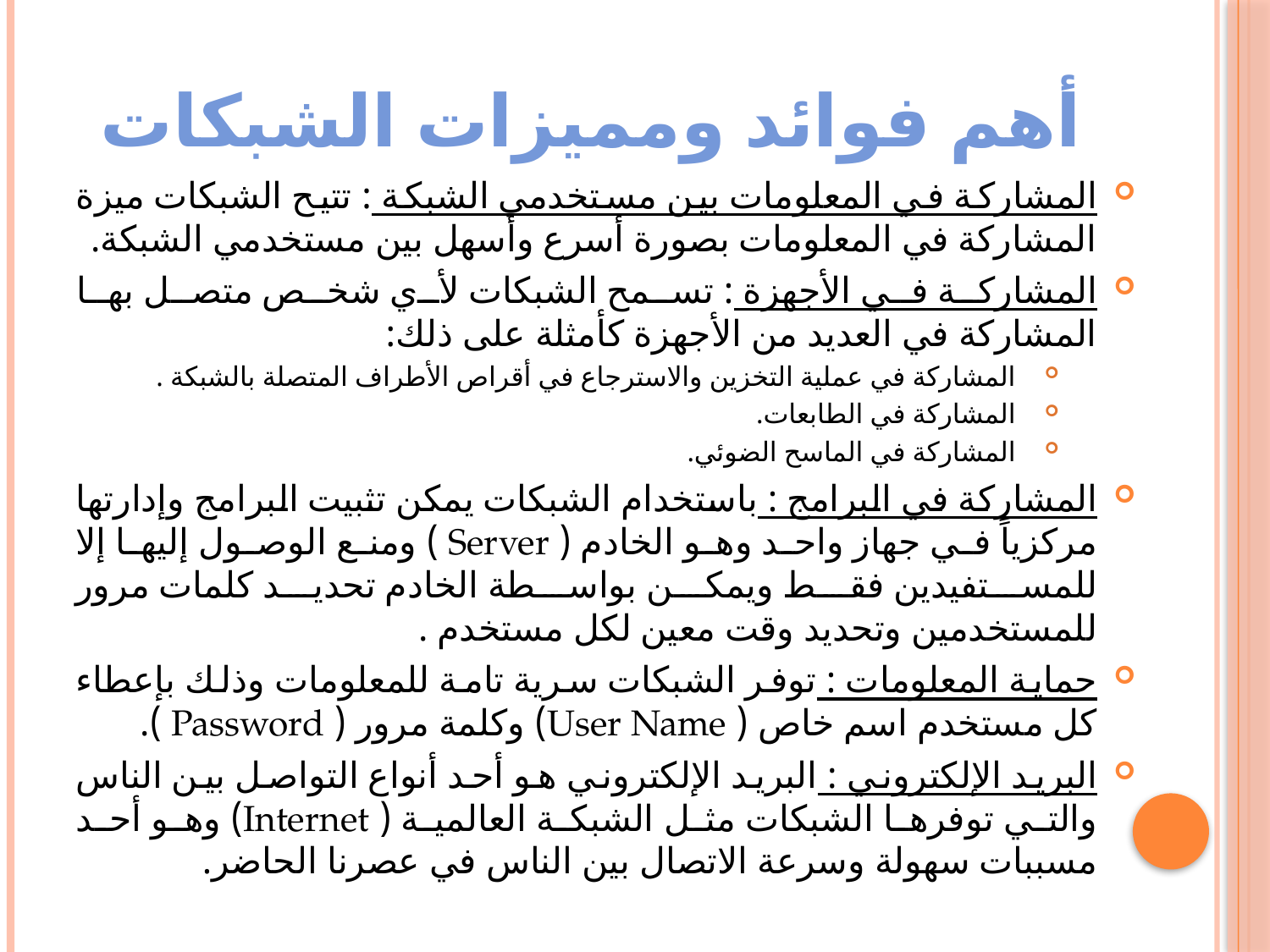

# أهم فوائد ومميزات الشبكات
المشاركة في المعلومات بين مستخدمي الشبكة : تتيح الشبكات ميزة المشاركة في المعلومات بصورة أسرع وأسهل بين مستخدمي الشبكة.
المشاركة في الأجهزة : تسمح الشبكات لأي شخص متصل بها المشاركة في العديد من الأجهزة كأمثلة على ذلك:
المشاركة في عملية التخزين والاسترجاع في أقراص الأطراف المتصلة بالشبكة .
المشاركة في الطابعات.
المشاركة في الماسح الضوئي.
المشاركة في البرامج : باستخدام الشبكات يمكن تثبيت البرامج وإدارتها مركزياً في جهاز واحد وهو الخادم ( Server ) ومنع الوصول إليها إلا للمستفيدين فقط ويمكن بواسطة الخادم تحديد كلمات مرور للمستخدمين وتحديد وقت معين لكل مستخدم .
حماية المعلومات : توفر الشبكات سرية تامة للمعلومات وذلك بإعطاء كل مستخدم اسم خاص ( User Name) وكلمة مرور ( Password ).
البريد الإلكتروني : البريد الإلكتروني هو أحد أنواع التواصل بين الناس والتي توفرها الشبكات مثل الشبكة العالمية ( Internet) وهو أحد مسببات سهولة وسرعة الاتصال بين الناس في عصرنا الحاضر.